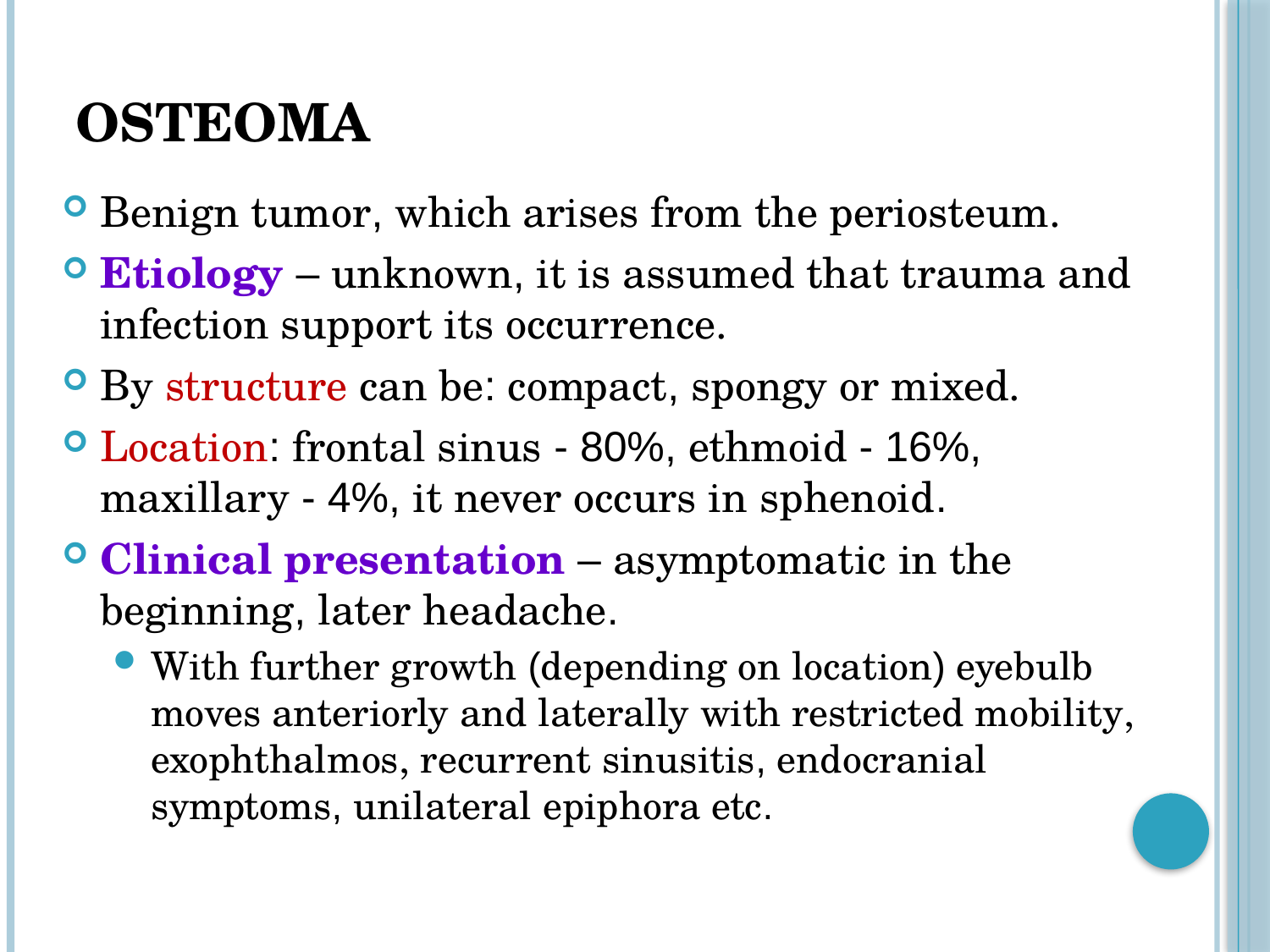

# Osteoma
Benign tumor, which arises from the periosteum.
Etiology – unknown, it is assumed that trauma and infection support its occurrence.
By structure can be: compact, spongy or mixed.
Location: frontal sinus - 80%, ethmoid - 16%, maxillary - 4%, it never occurs in sphenoid.
Clinical presentation – asymptomatic in the beginning, later headache.
With further growth (depending on location) eyebulb moves anteriorly and laterally with restricted mobility, exophthalmos, recurrent sinusitis, endocranial symptoms, unilateral epiphora etc.